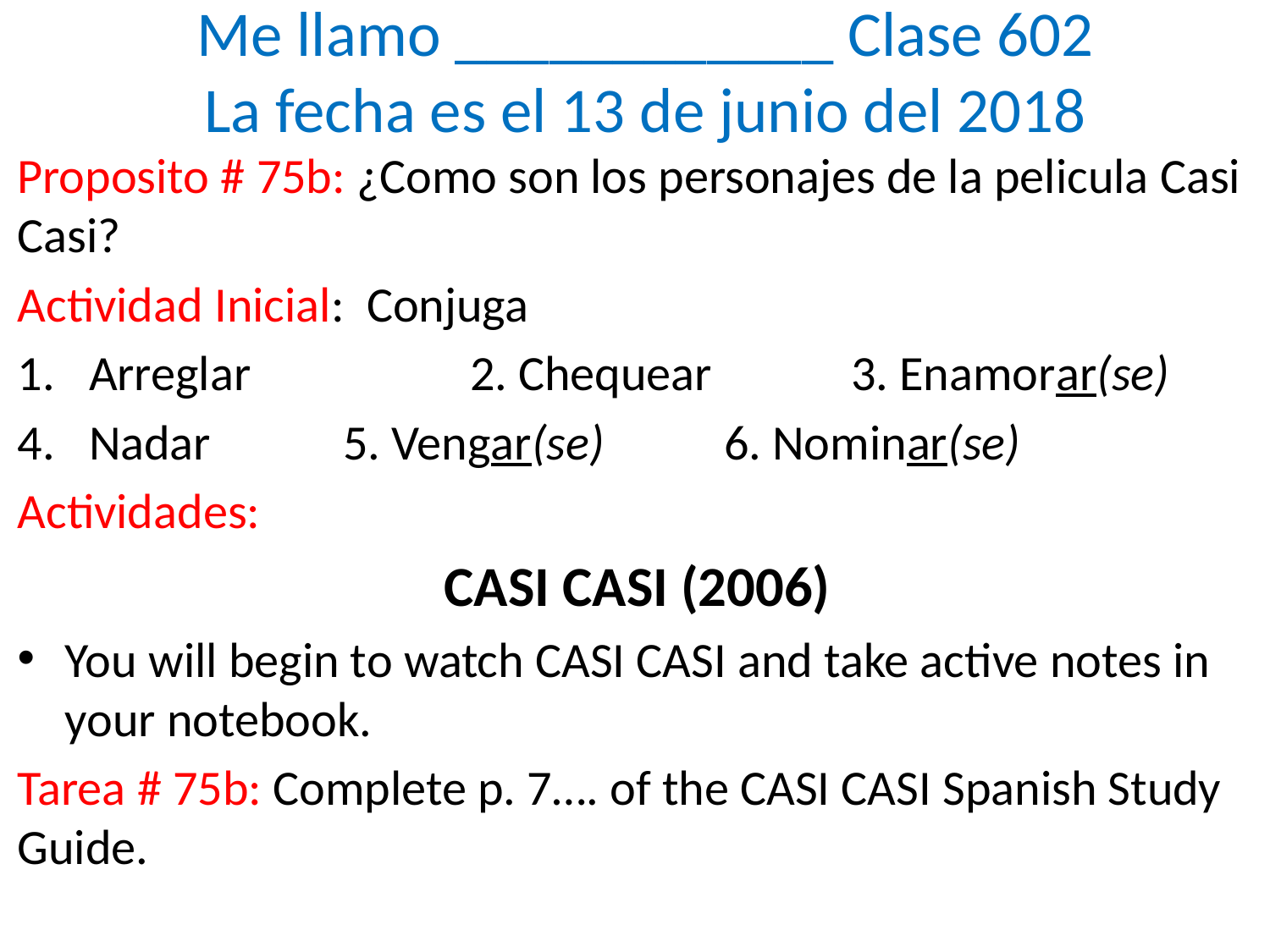

# Me llamo ____________ Clase 602 La fecha es el 13 de junio del 2018
Proposito # 75b: ¿Como son los personajes de la pelicula Casi Casi?
Actividad Inicial:  Conjuga
Arreglar		2. Chequear	  	3. Enamorar(se)
Nadar		5. Vengar(se)  	6. Nominar(se)
Actividades:
CASI CASI (2006)
You will begin to watch CASI CASI and take active notes in your notebook.
Tarea # 75b: Complete p. 7…. of the CASI CASI Spanish Study Guide.